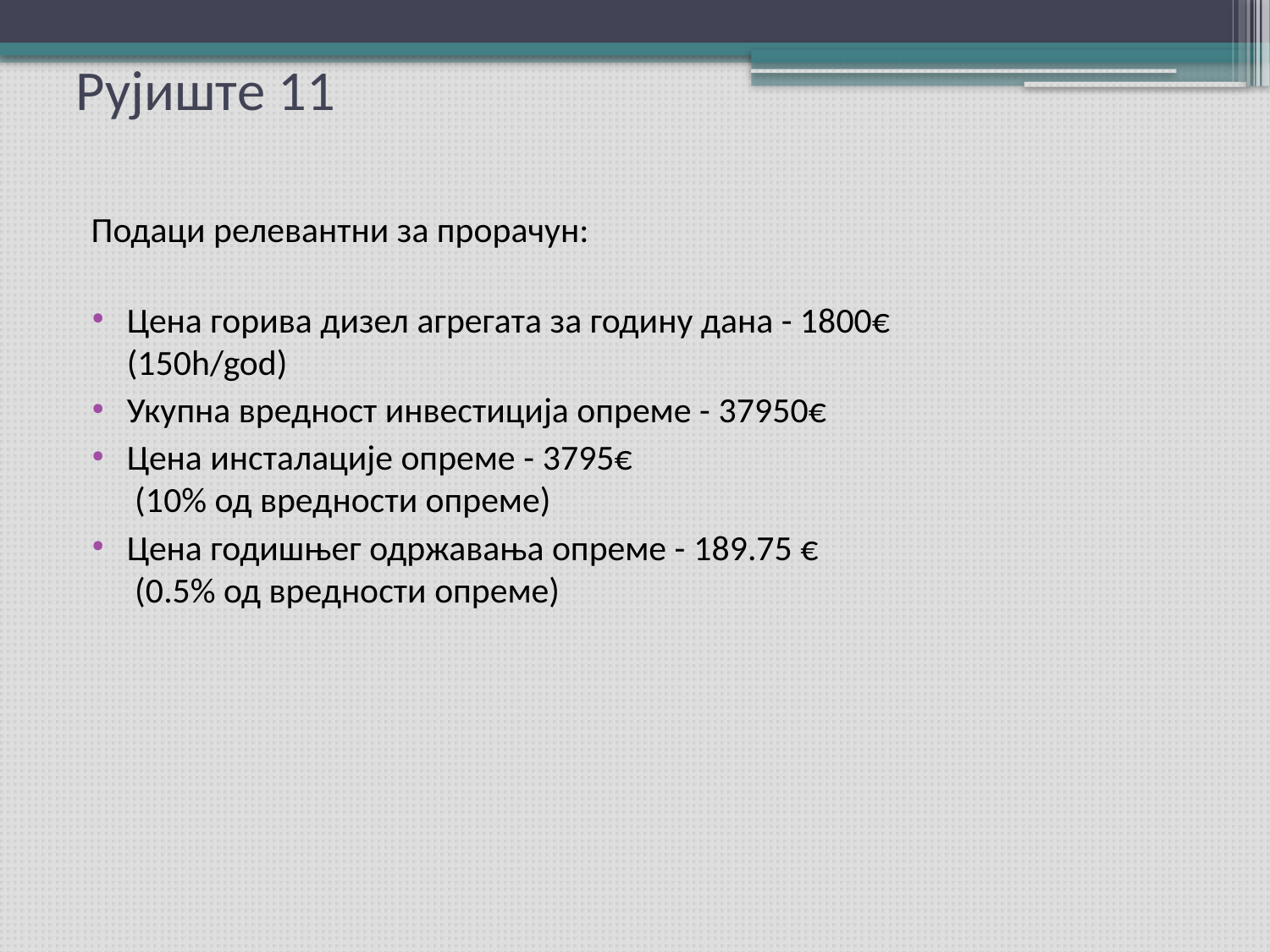

# Рујиште 11
Подаци релевантни за прорачун:
Цена горива дизел агрегата за годину дана - 1800€
(150h/god)
Укупна вредност инвестиција опреме - 37950€
Цена инсталације опреме - 3795€
 (10% од вредности опреме)
Цена годишњег одржавања опреме - 189.75 €
 (0.5% од вредности опреме)